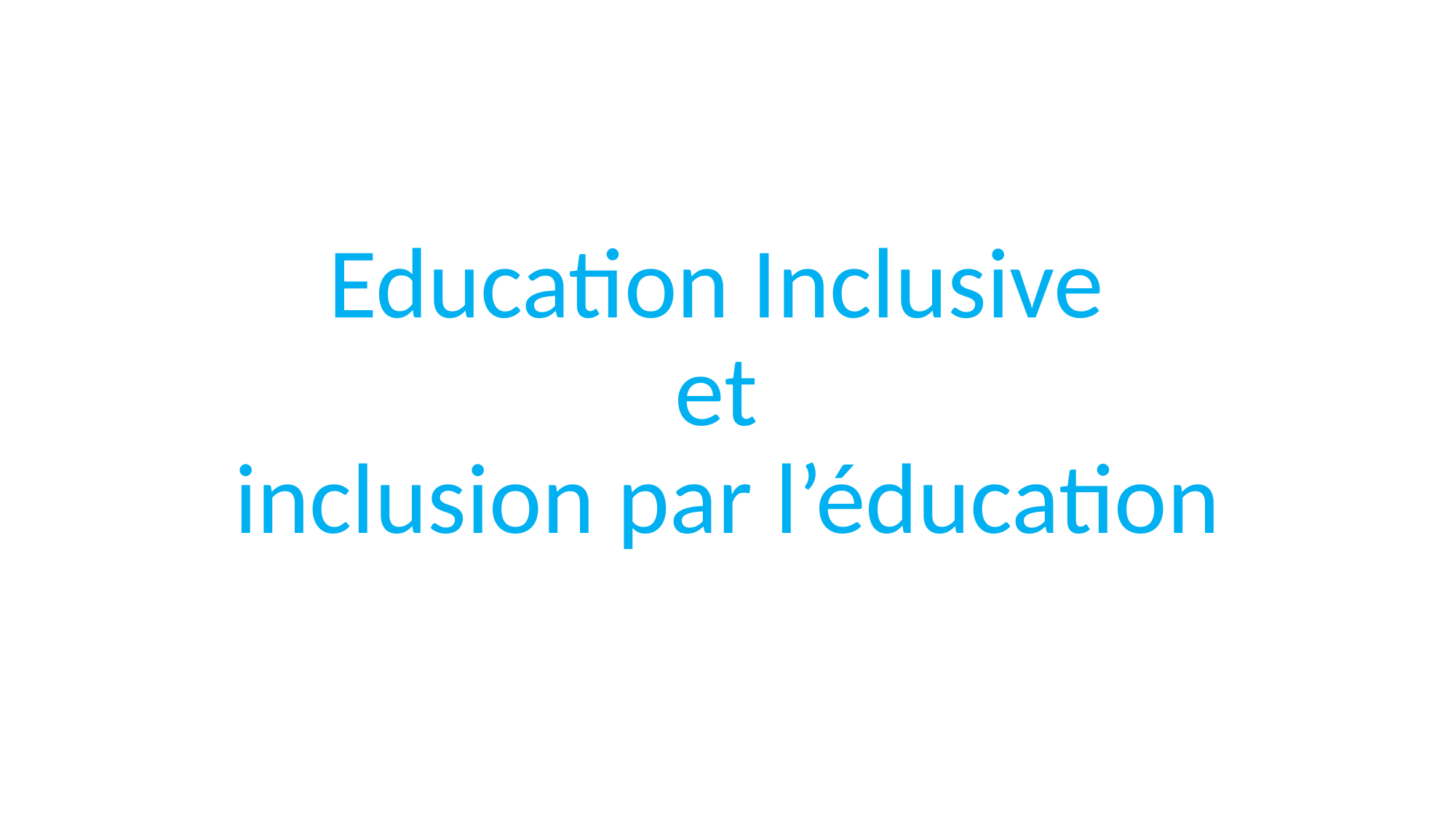

# Education Inclusive et inclusion par l’éducation
10